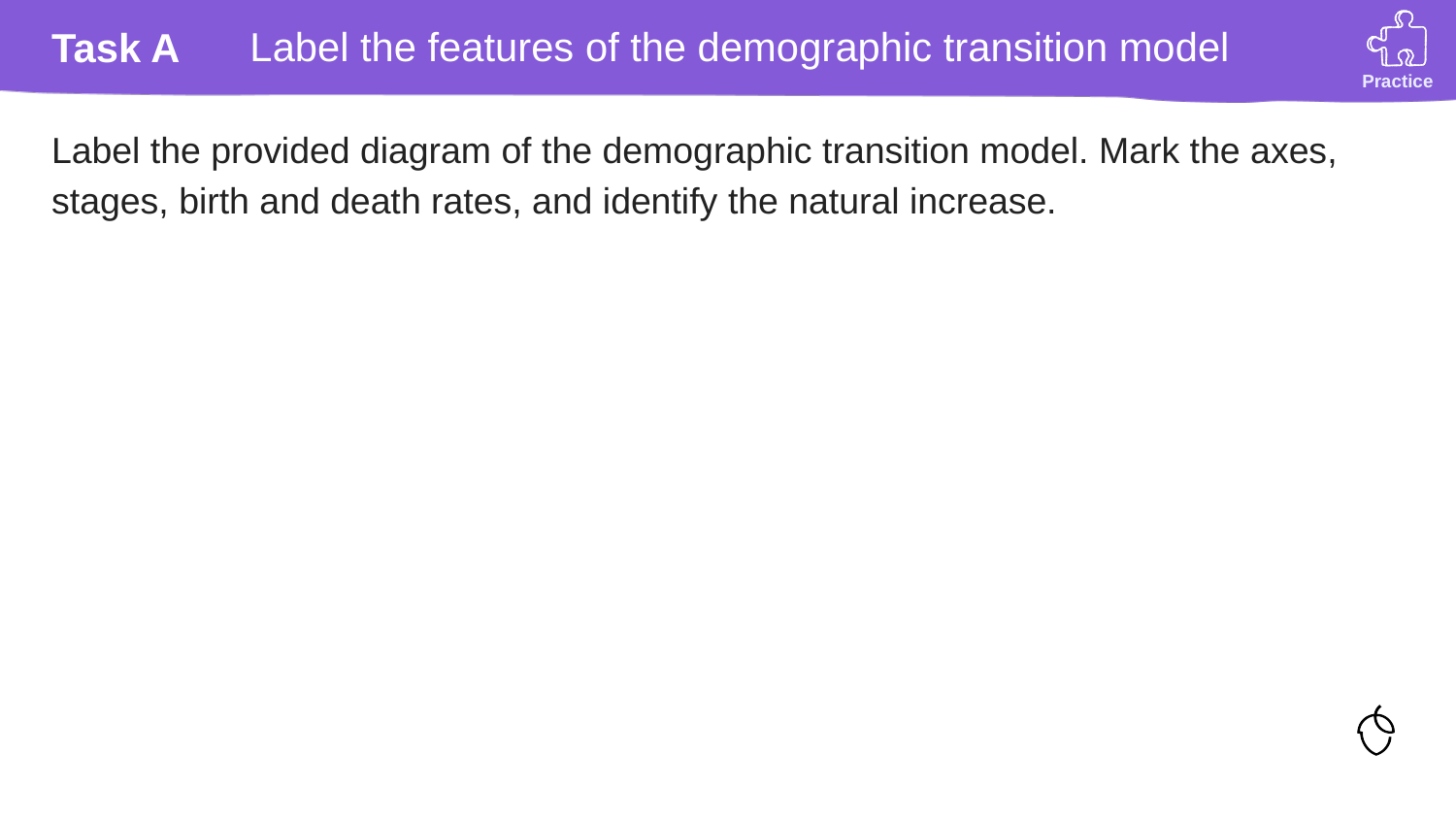

Label the features of the demographic transition model
Label the provided diagram of the demographic transition model. Mark the axes, stages, birth and death rates, and identify the natural increase.